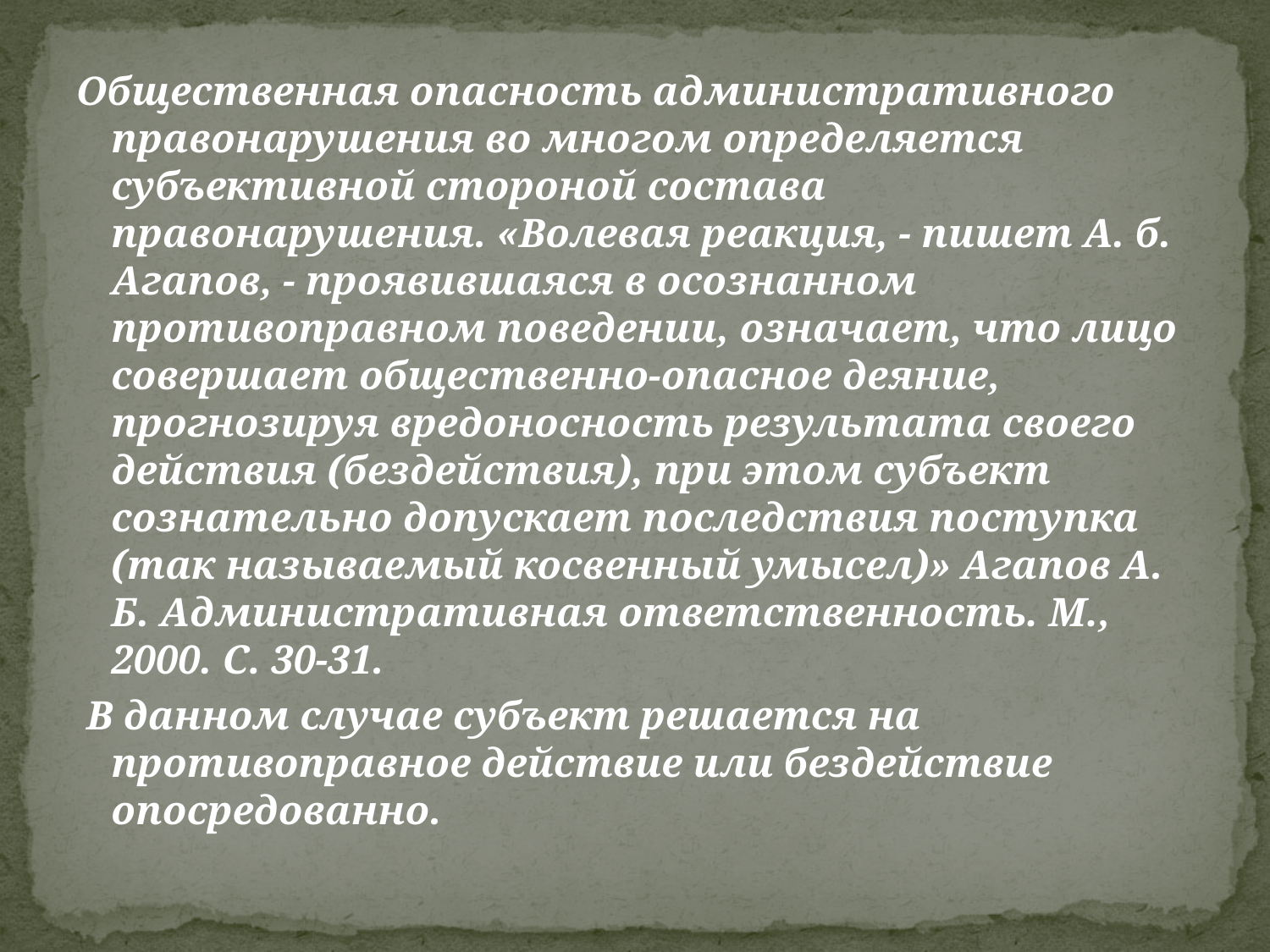

Общественная опасность административного правонарушения во многом определяется субъективной стороной состава правонарушения. «Волевая реакция, - пишет А. б. Агапов, - проявившаяся в осознанном противоправном поведении, означает, что лицо совершает общественно-опасное деяние, прогнозируя вредоносность результата своего действия (бездействия), при этом субъект сознательно допускает последствия поступка (так называемый косвенный умысел)» Агапов А. Б. Административная ответственность. М., 2000. С. 30-31.
 В данном случае субъект решается на противоправное действие или бездействие опосредованно.